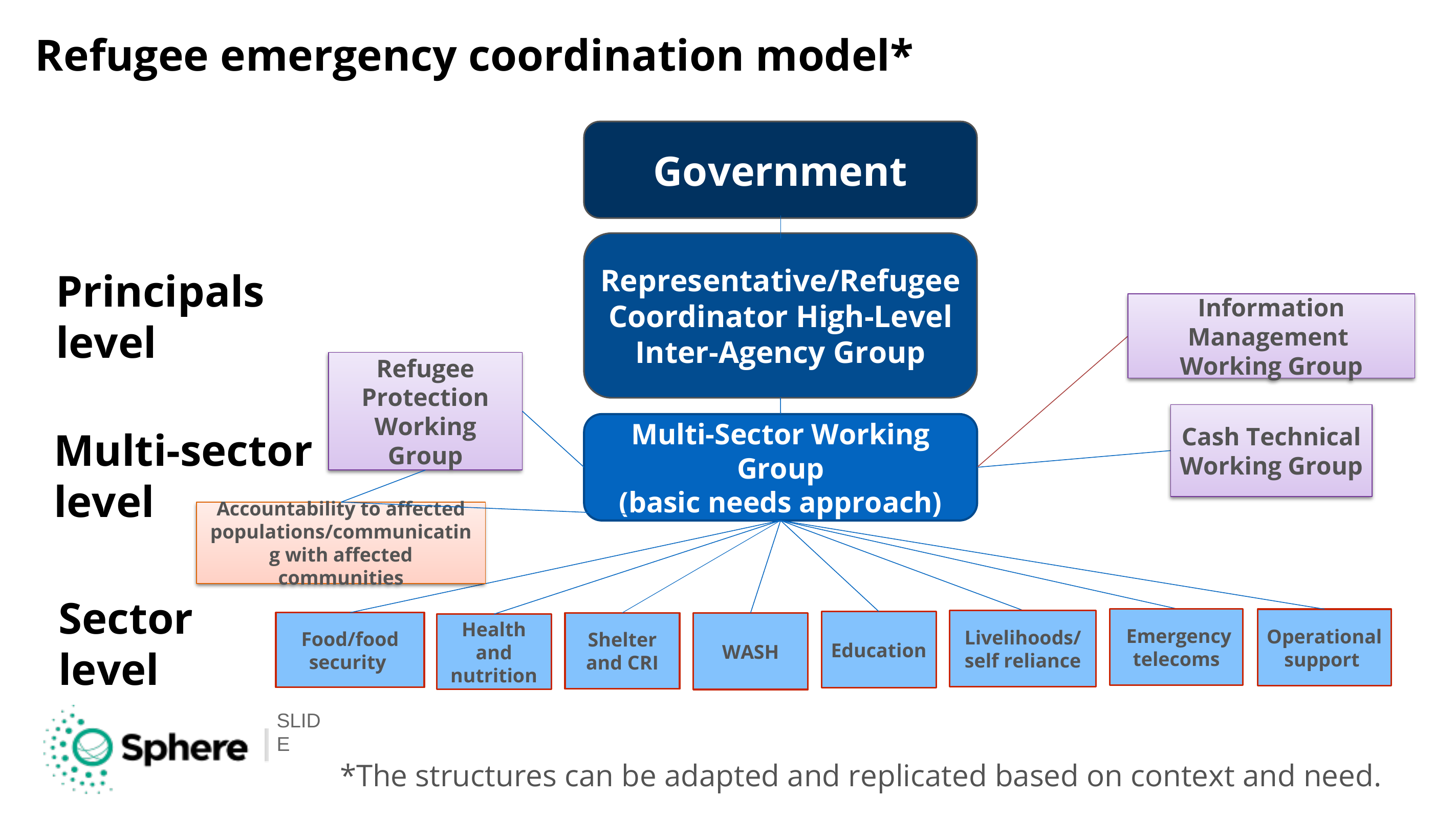

# Refugee emergency coordination model*
Government
Representative/Refugee Coordinator High-Level Inter-Agency Group
Principals level
Information Management  Working Group
Refugee Protection Working Group
Cash Technical Working Group
Multi-Sector Working Group
(basic needs approach)
Multi-sector level
Accountability to affected populations/communicating with affected communities
Sector level
 Emergency telecoms
Operational support
Livelihoods/ self reliance
Education
Food/food security
Shelter and CRI
WASH
Health and nutrition
*The structures can be adapted and replicated based on context and need.